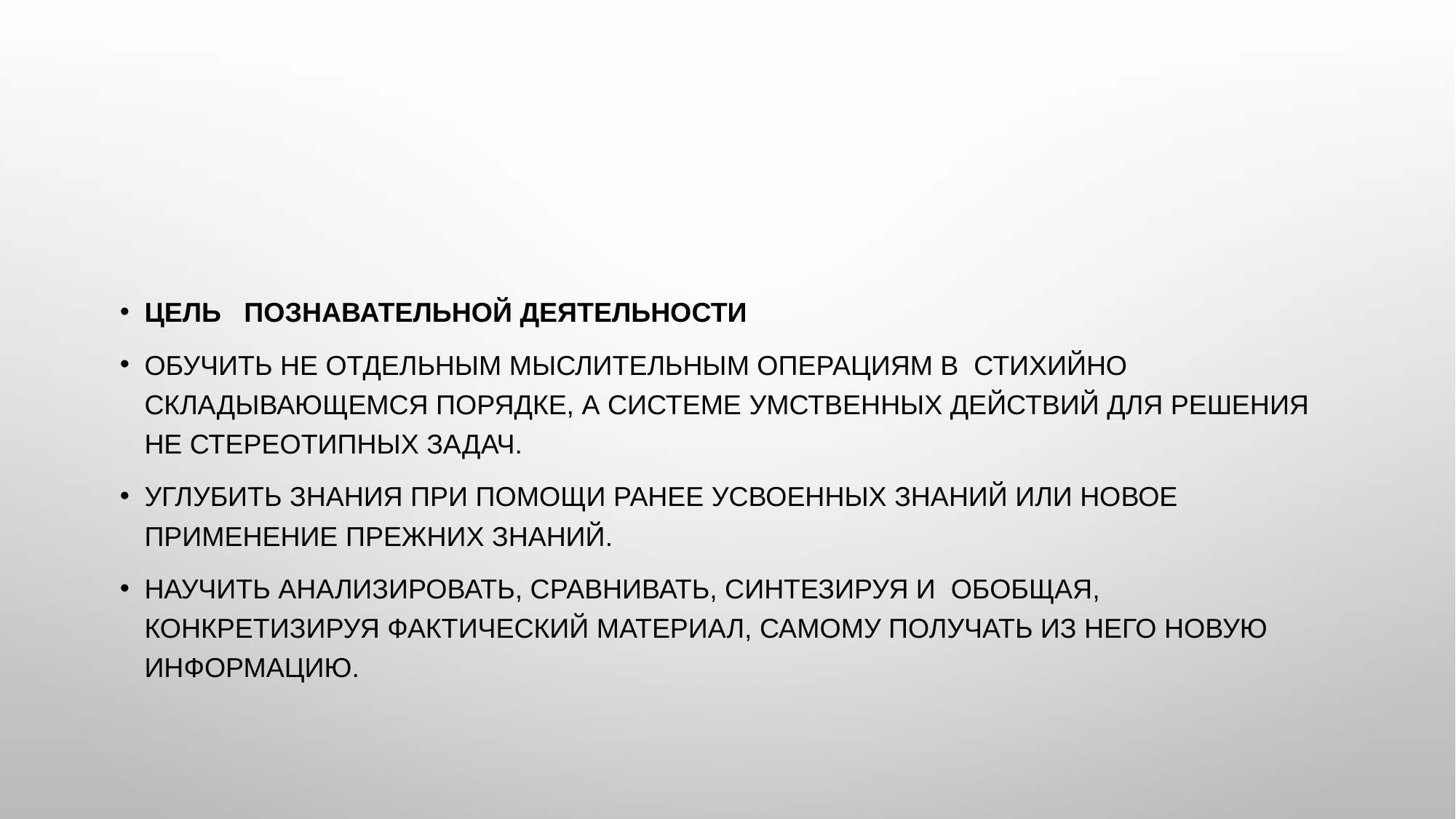

#
Цель   познавательной деятельности
обучить не отдельным мыслительным операциям в  стихийно складывающемся порядке, а системе умственных действий для решения не стереотипных задач.
углубить знания при помощи ранее усвоенных знаний или новое применение прежних знаний.
научить анализировать, сравнивать, синтезируя и  обобщая, конкретизируя фактический материал, самому получать из него новую информацию.